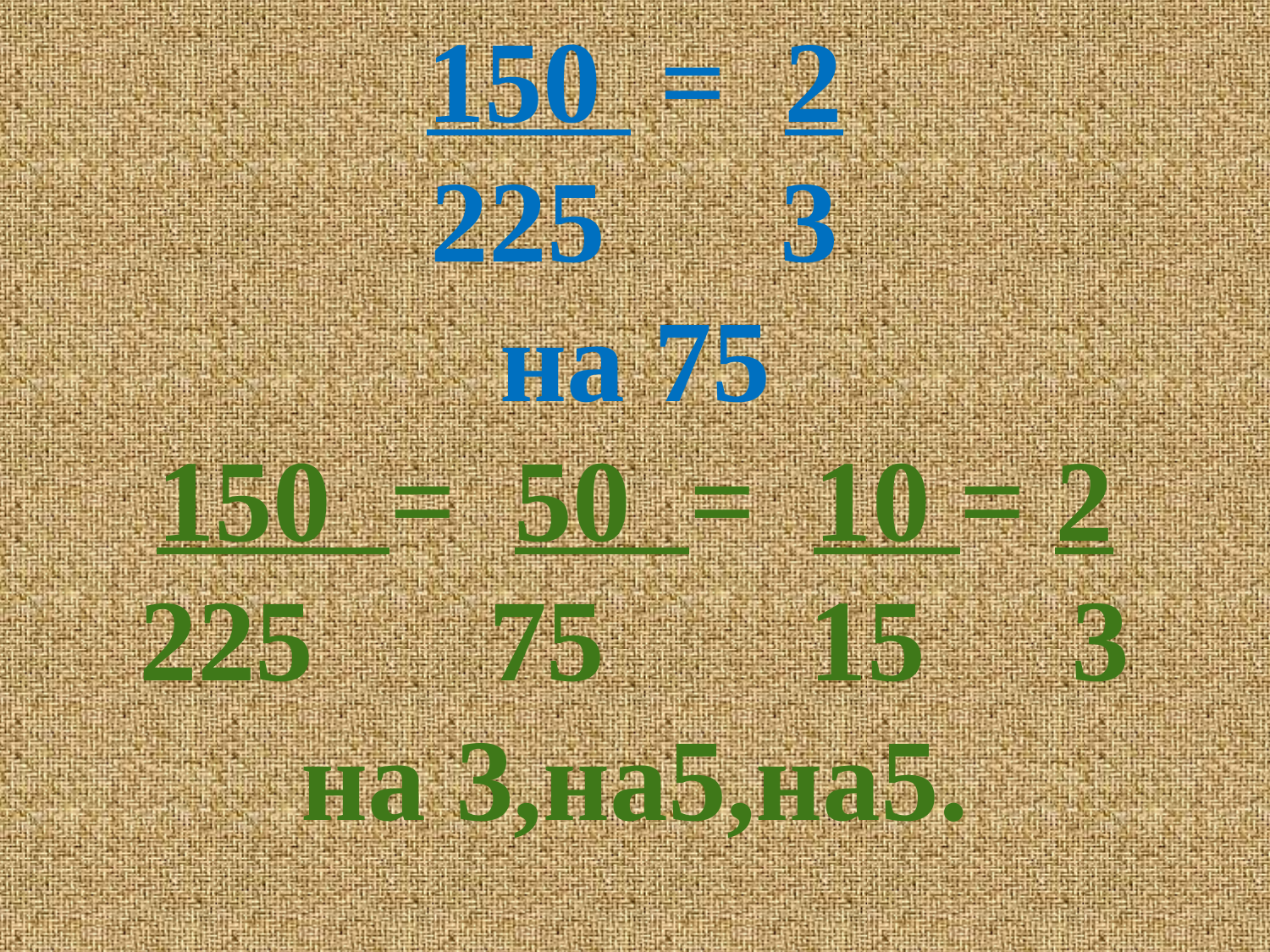

# 150  =  2 225      3 на 75 150  =  50  =  10 = 2 225      75       15     3 на 3,на5,на5.
18